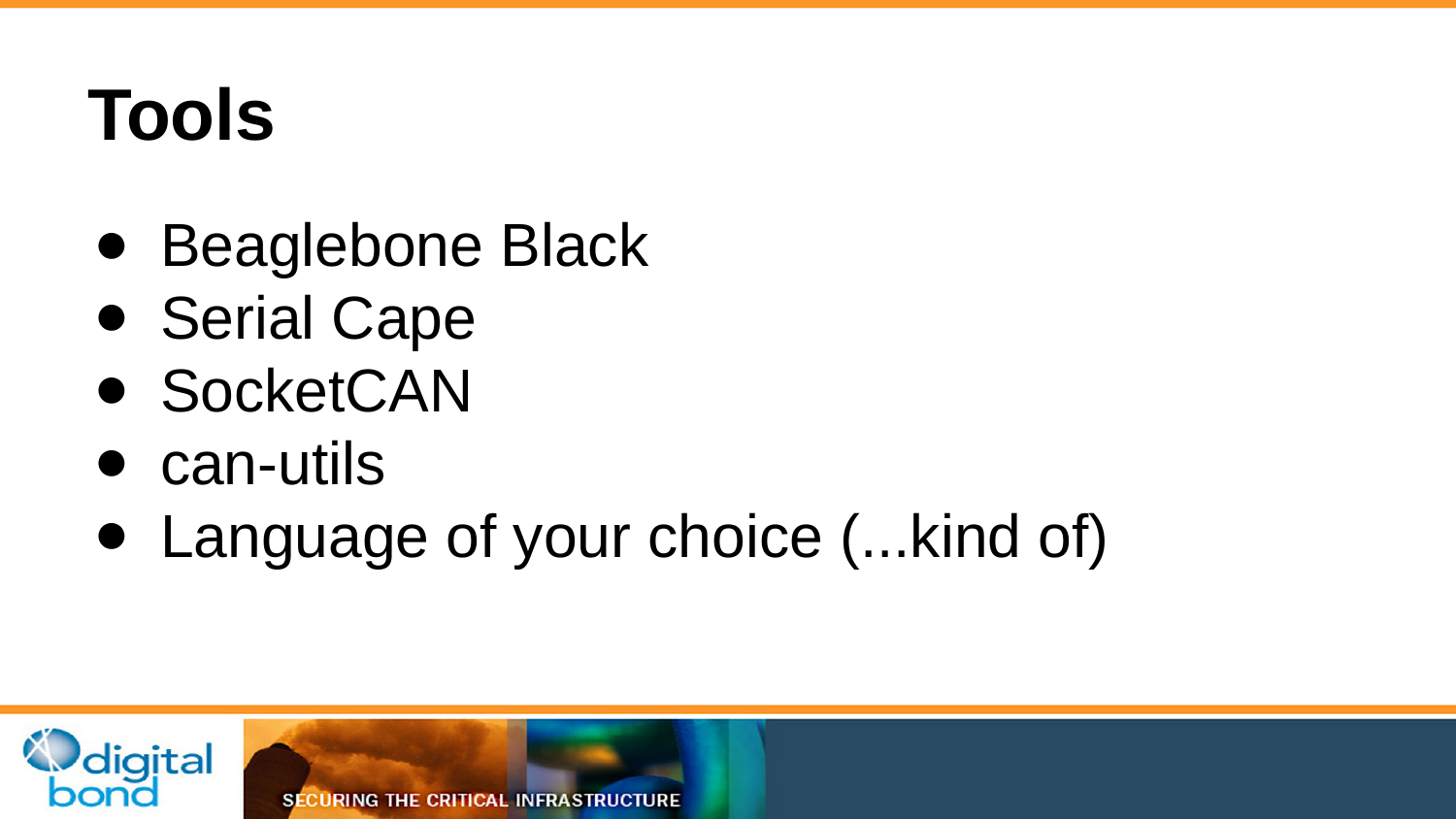

# Tools
Beaglebone Black
Serial Cape
SocketCAN
can-utils
Language of your choice (...kind of)